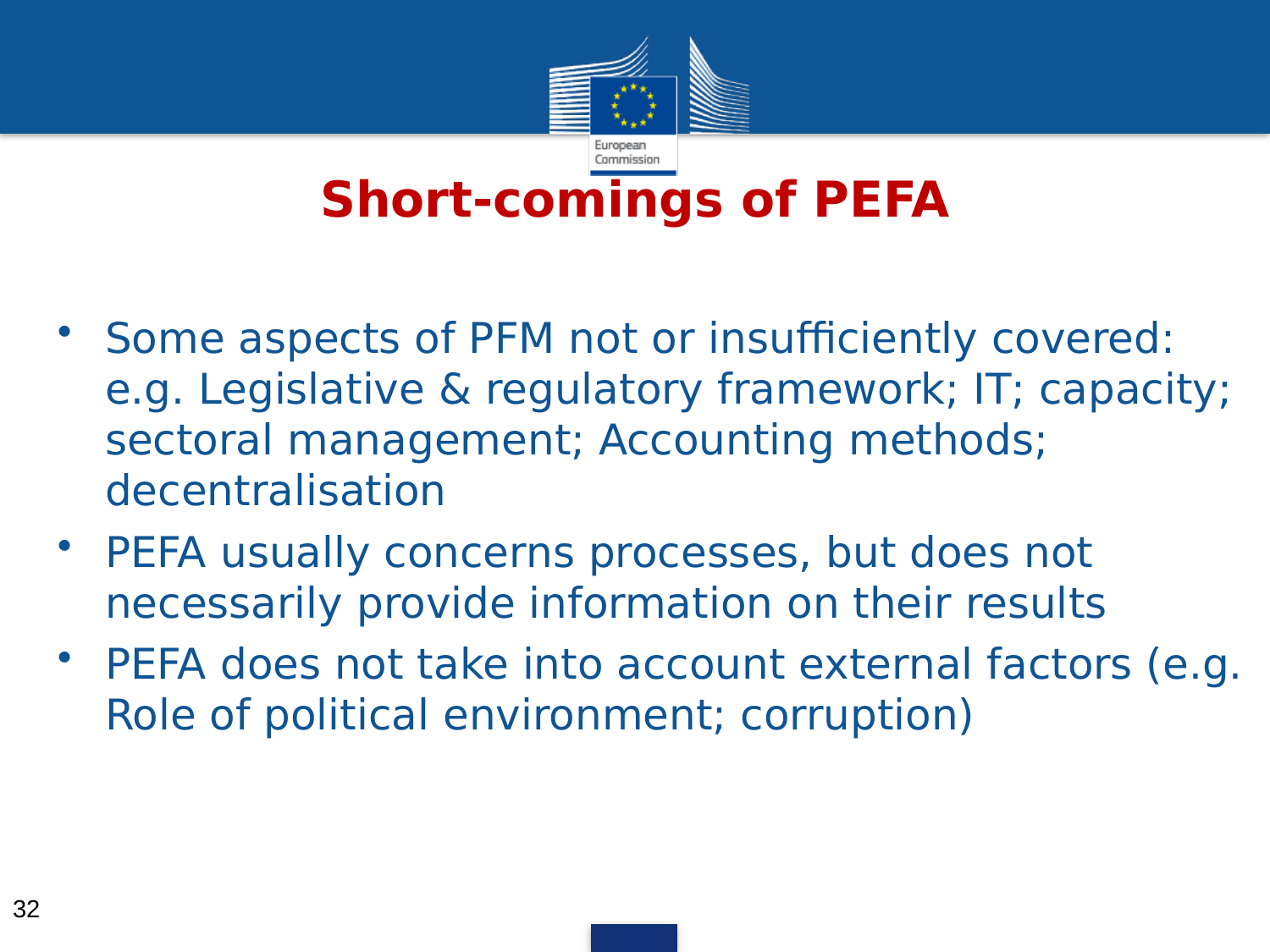

# Short-comings of PEFA
Some aspects of PFM not or insufficiently covered: e.g. Legislative & regulatory framework; IT; capacity; sectoral management; Accounting methods; decentralisation
PEFA usually concerns processes, but does not necessarily provide information on their results
PEFA does not take into account external factors (e.g. Role of political environment; corruption)
32